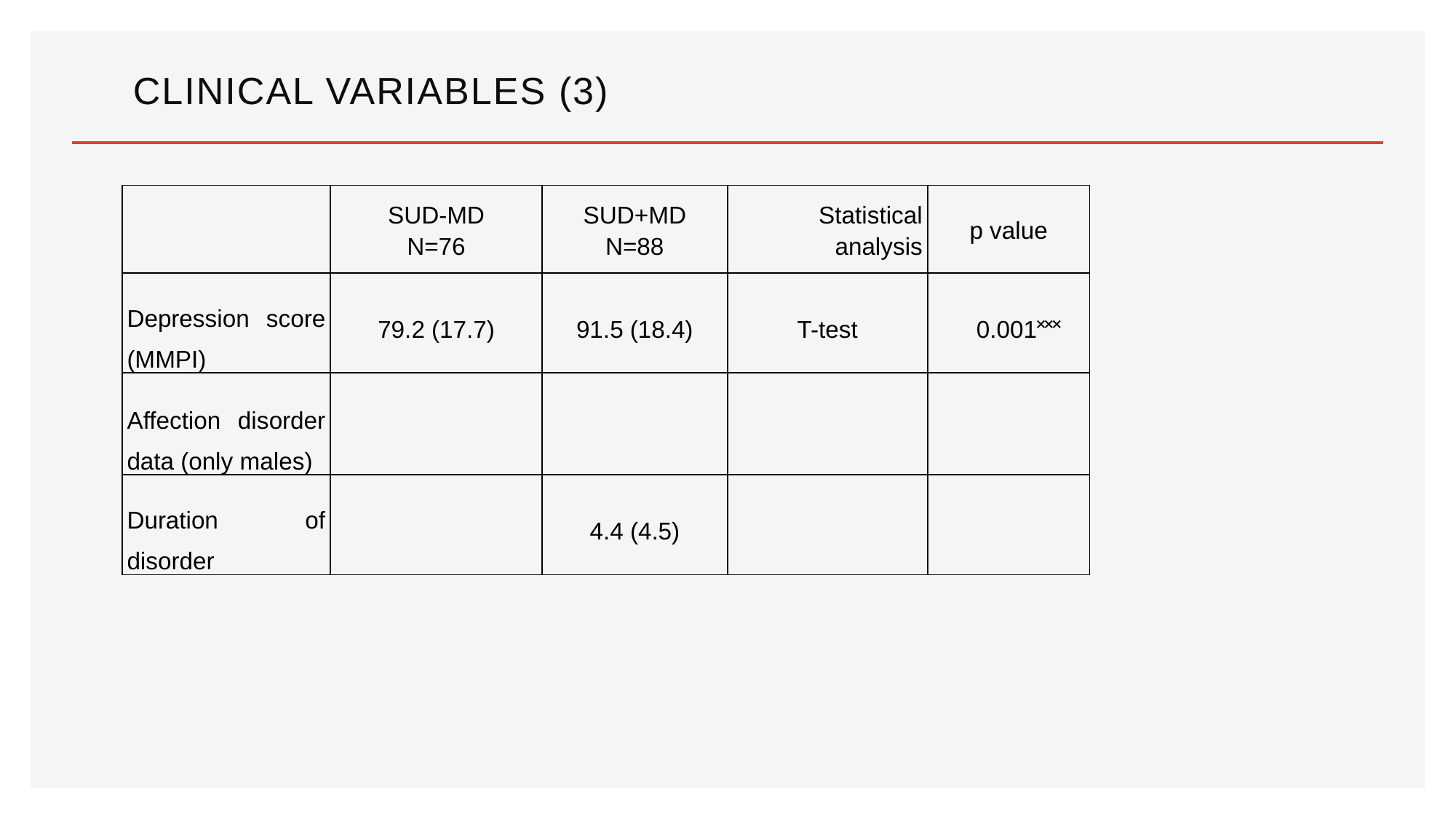

# Clinical variables (3)
|  | SUD-MD N=76 | SUD+MD N=88 | Statistical analysis | p value |
| --- | --- | --- | --- | --- |
| Depression score (MMPI) | 79.2 (17.7) | 91.5 (18.4) | T-test | 0.001˟˟˟ |
| --- | --- | --- | --- | --- |
| Affection disorder data (only males) |  |  |  |  |
| Duration of disorder |  | 4.4 (4.5) |  |  |